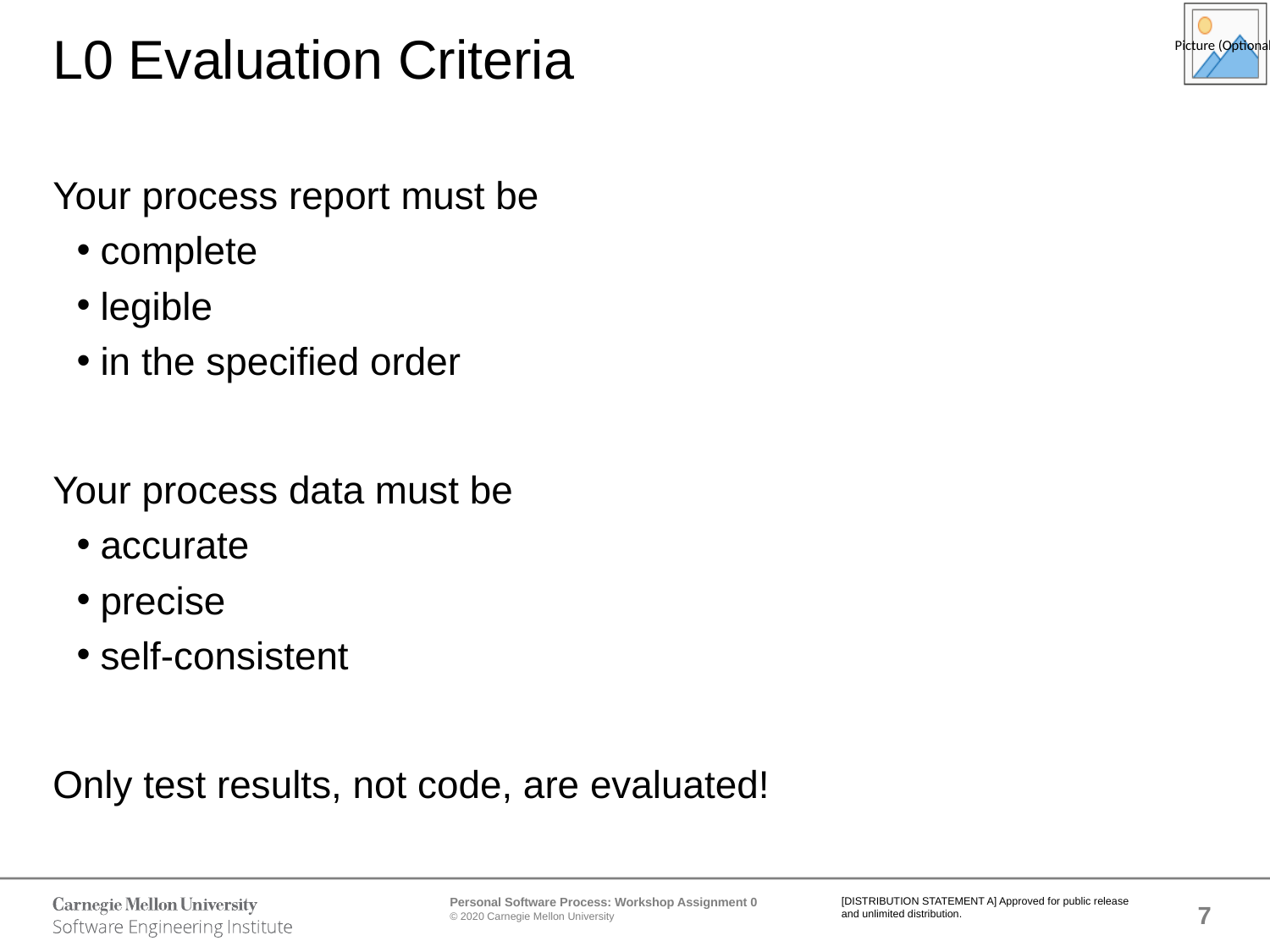

# L0 Evaluation Criteria
Your process report must be
complete
legible
in the specified order

Your process data must be
accurate
precise
self-consistent

Only test results, not code, are evaluated!